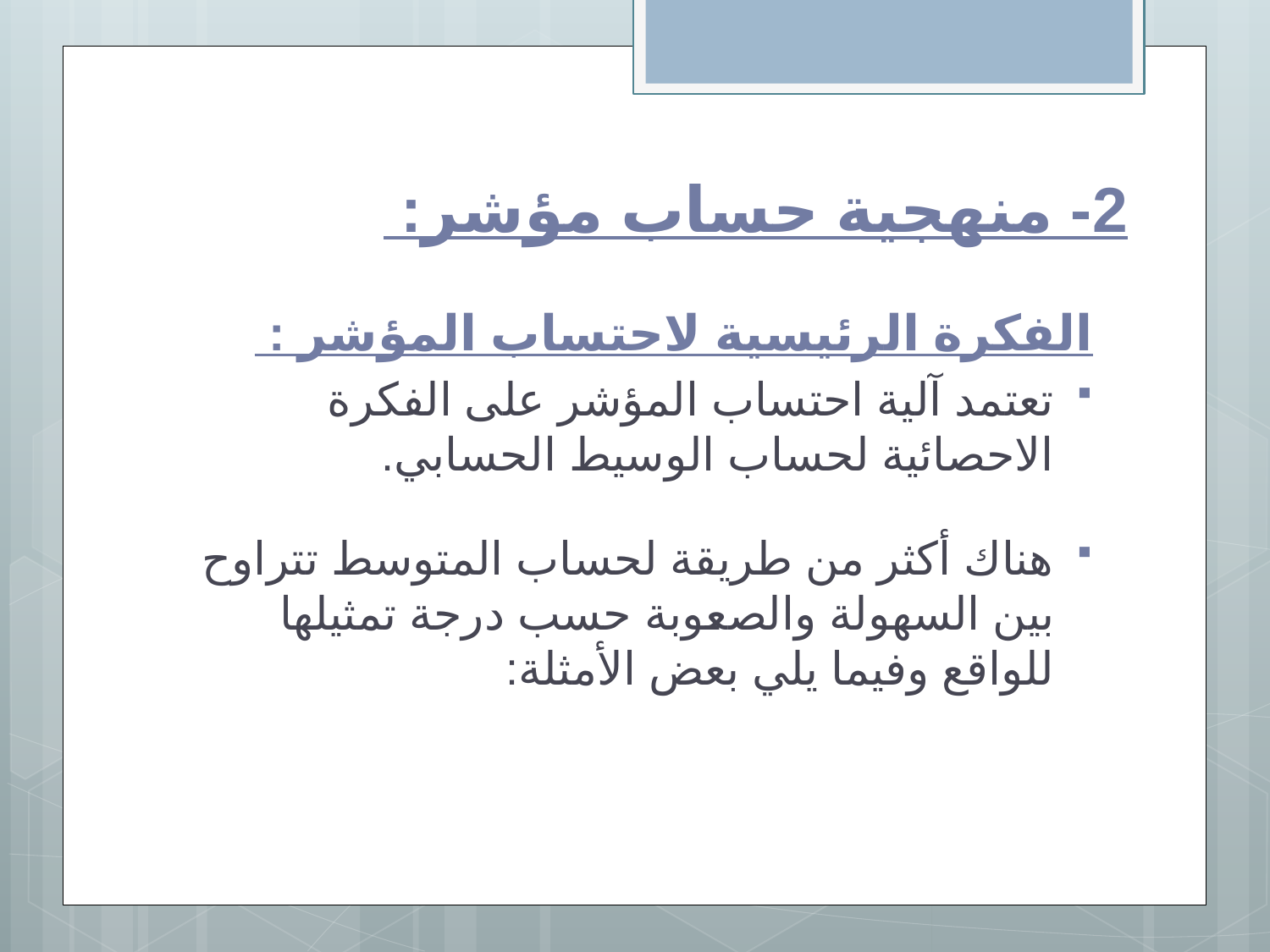

# 2- منهجية حساب مؤشر:
الفكرة الرئيسية لاحتساب المؤشر :
تعتمد آلية احتساب المؤشر على الفكرة الاحصائية لحساب الوسيط الحسابي.

هناك أكثر من طريقة لحساب المتوسط تتراوح بين السهولة والصعوبة حسب درجة تمثيلها للواقع وفيما يلي بعض الأمثلة: